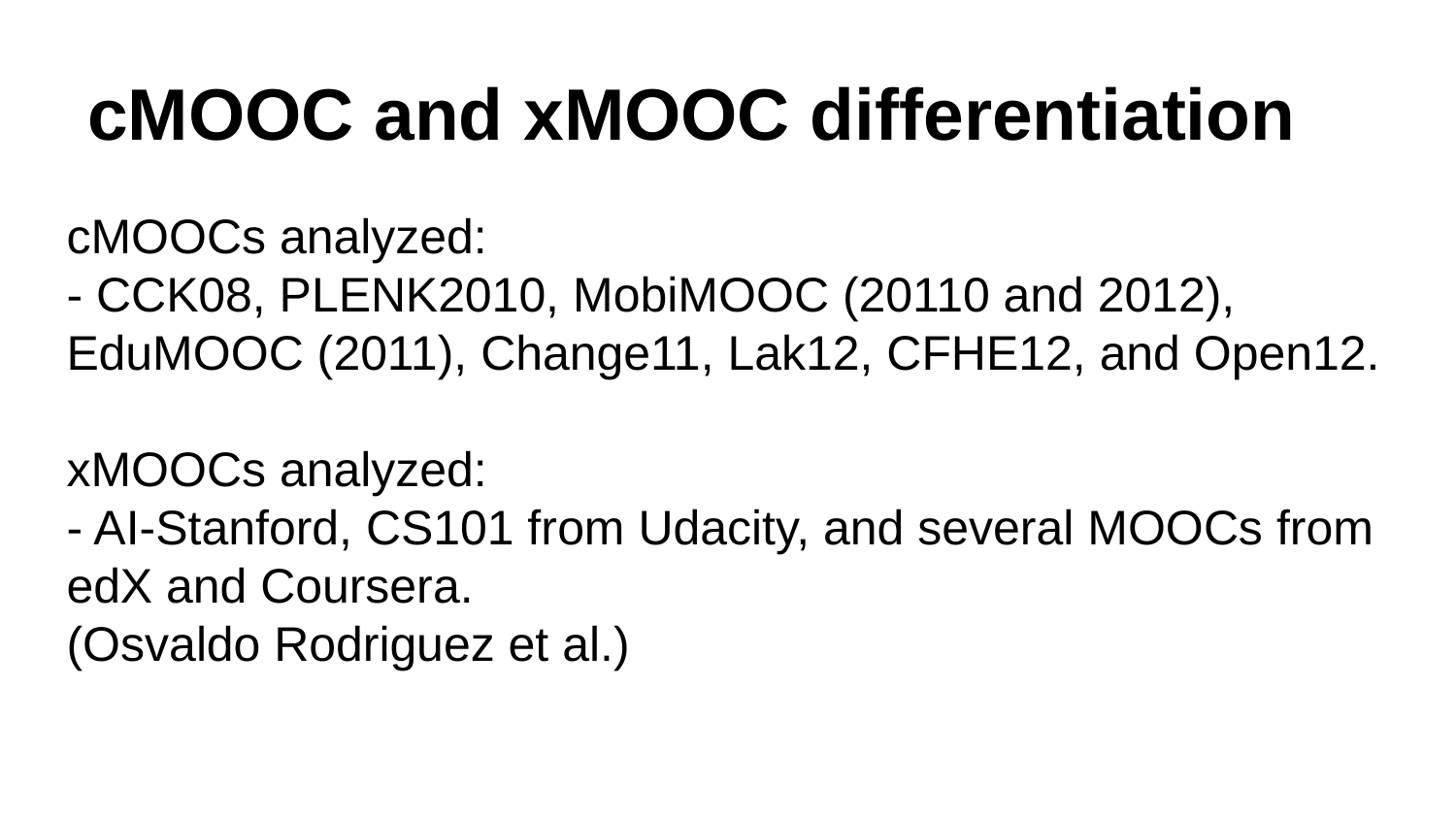

# cMOOC and xMOOC differentiation
cMOOCs analyzed:
- CCK08, PLENK2010, MobiMOOC (20110 and 2012), EduMOOC (2011), Change11, Lak12, CFHE12, and Open12.

xMOOCs analyzed:
- AI-Stanford, CS101 from Udacity, and several MOOCs from edX and Coursera.
(Osvaldo Rodriguez et al.)